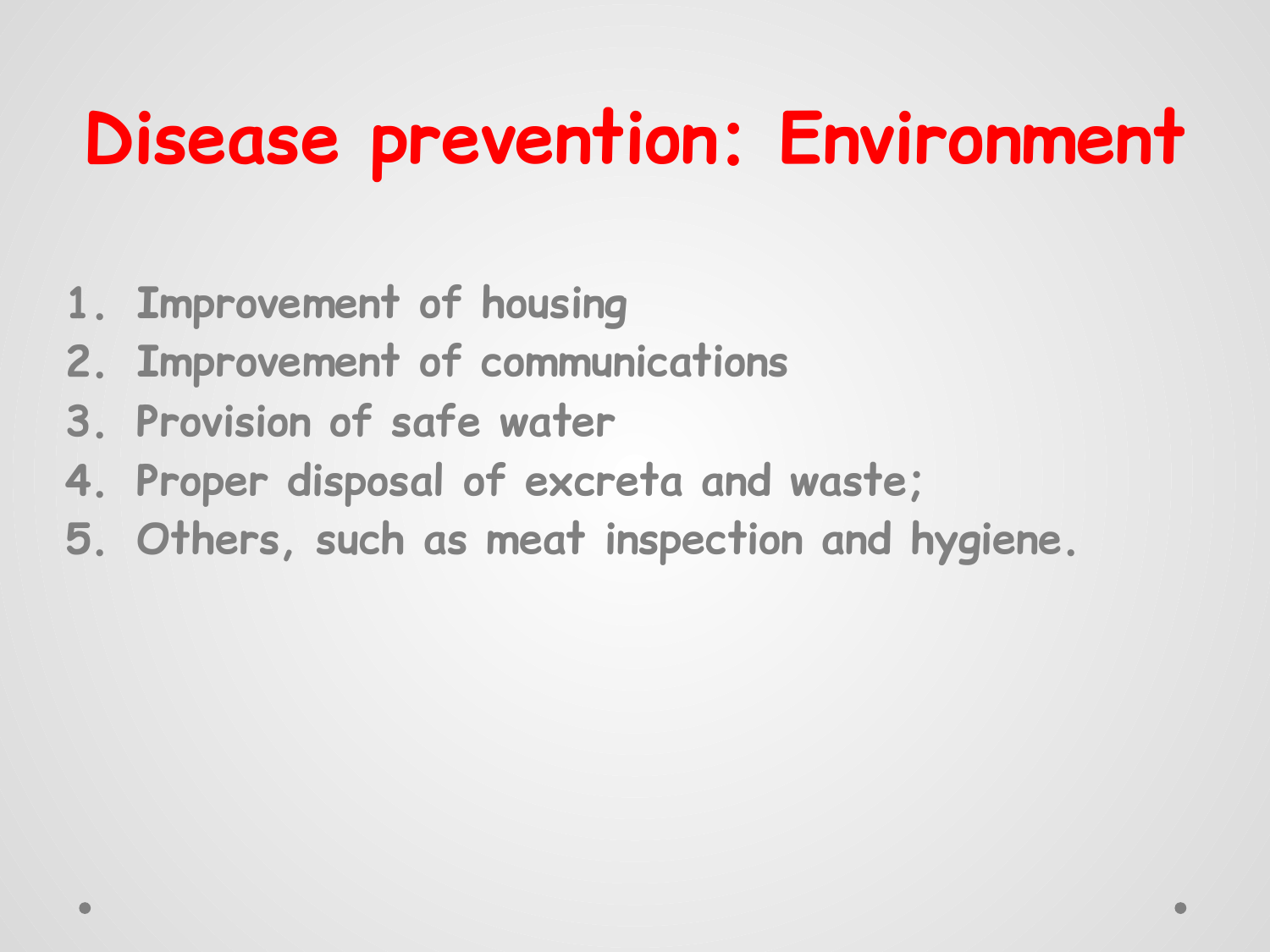

# Disease prevention: Environment
Improvement of housing
Improvement of communications
Provision of safe water
Proper disposal of excreta and waste;
Others, such as meat inspection and hygiene.